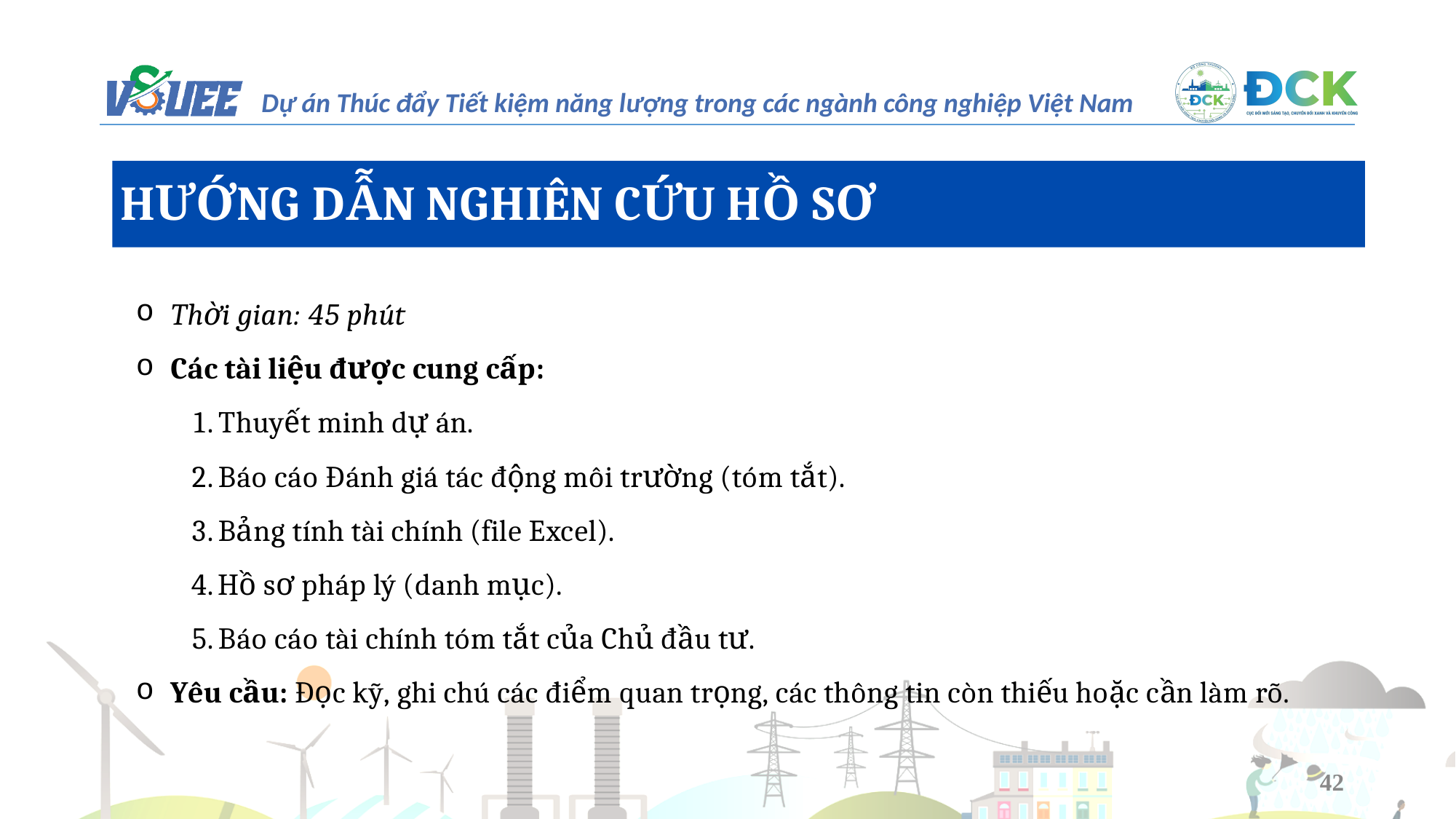

HƯỚNG DẪN NGHIÊN CỨU HỒ SƠ

Thời gian: 45 phút
Các tài liệu được cung cấp:
Thuyết minh dự án.
Báo cáo Đánh giá tác động môi trường (tóm tắt).
Bảng tính tài chính (file Excel).
Hồ sơ pháp lý (danh mục).
Báo cáo tài chính tóm tắt của Chủ đầu tư.
Yêu cầu: Đọc kỹ, ghi chú các điểm quan trọng, các thông tin còn thiếu hoặc cần làm rõ.
42